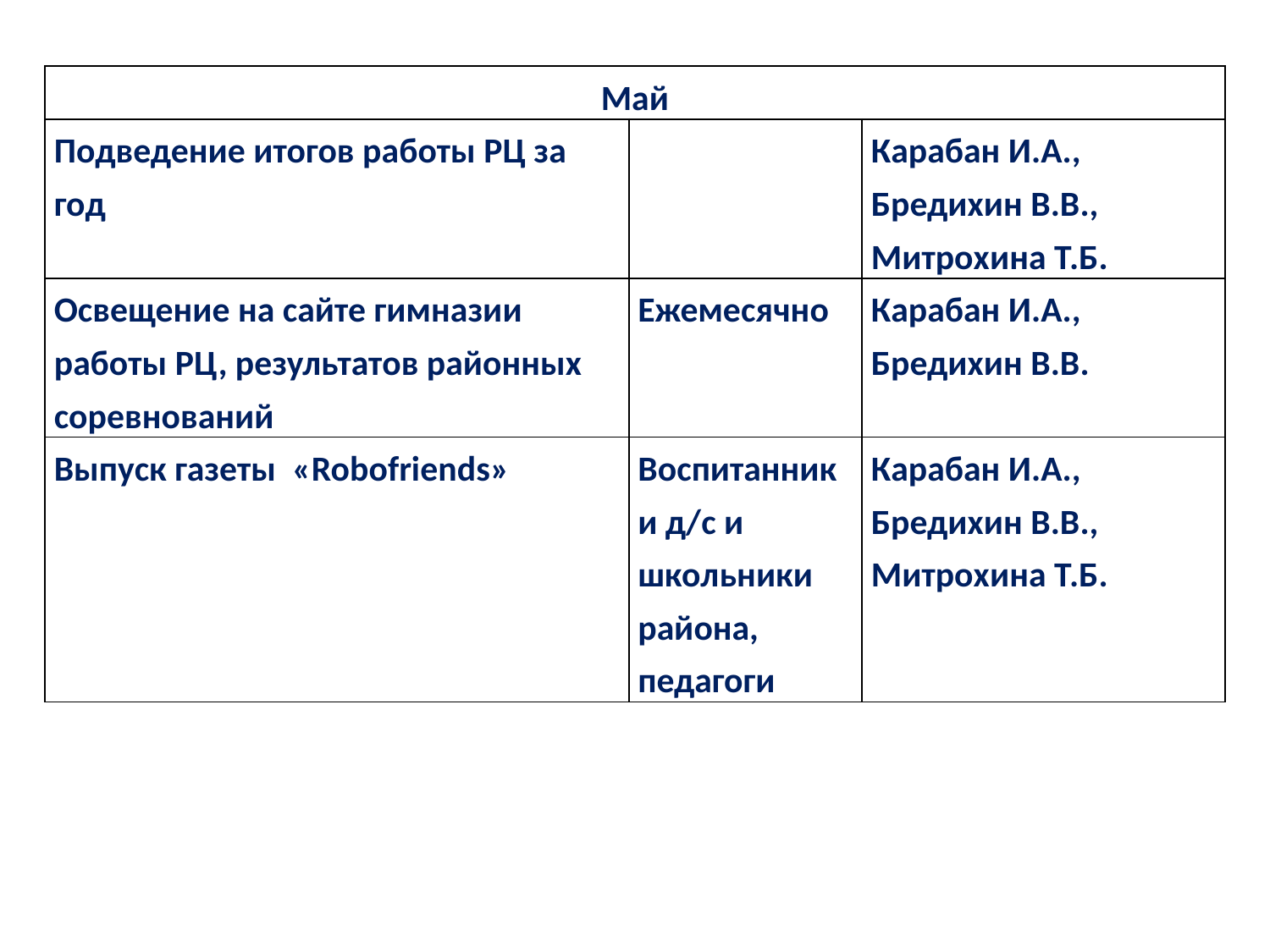

| Май |  |  |
| --- | --- | --- |
| Подведение итогов работы РЦ за год |  | Карабан И.А., Бредихин В.В., Митрохина Т.Б. |
| Освещение на сайте гимназии работы РЦ, результатов районных соревнований | Ежемесячно | Карабан И.А., Бредихин В.В. |
| Выпуск газеты «Robofriends» | Воспитанники д/с и школьники района, педагоги | Карабан И.А., Бредихин В.В., Митрохина Т.Б. |